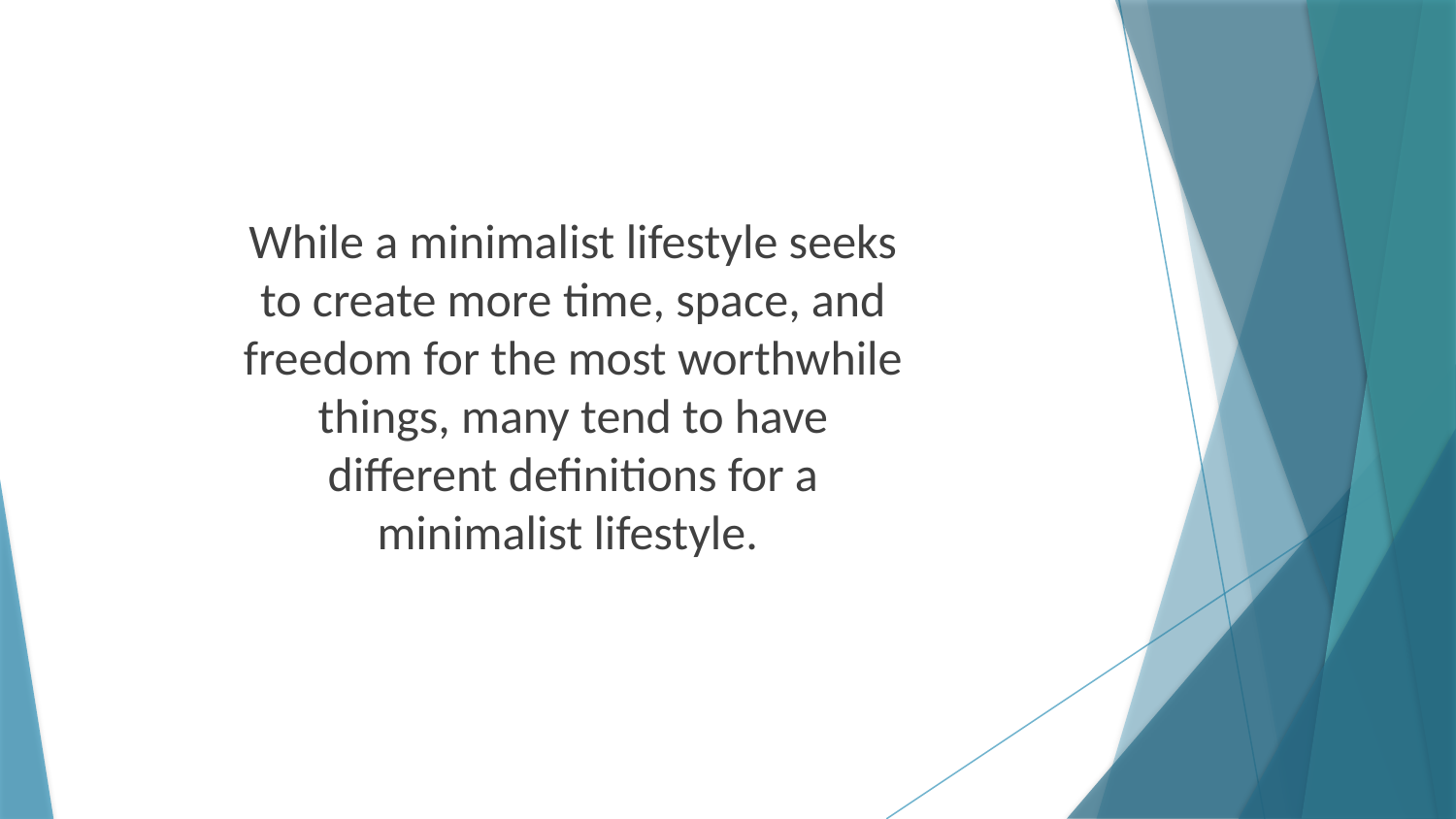

While a minimalist lifestyle seeks to create more time, space, and freedom for the most worthwhile things, many tend to have different definitions for a minimalist lifestyle.